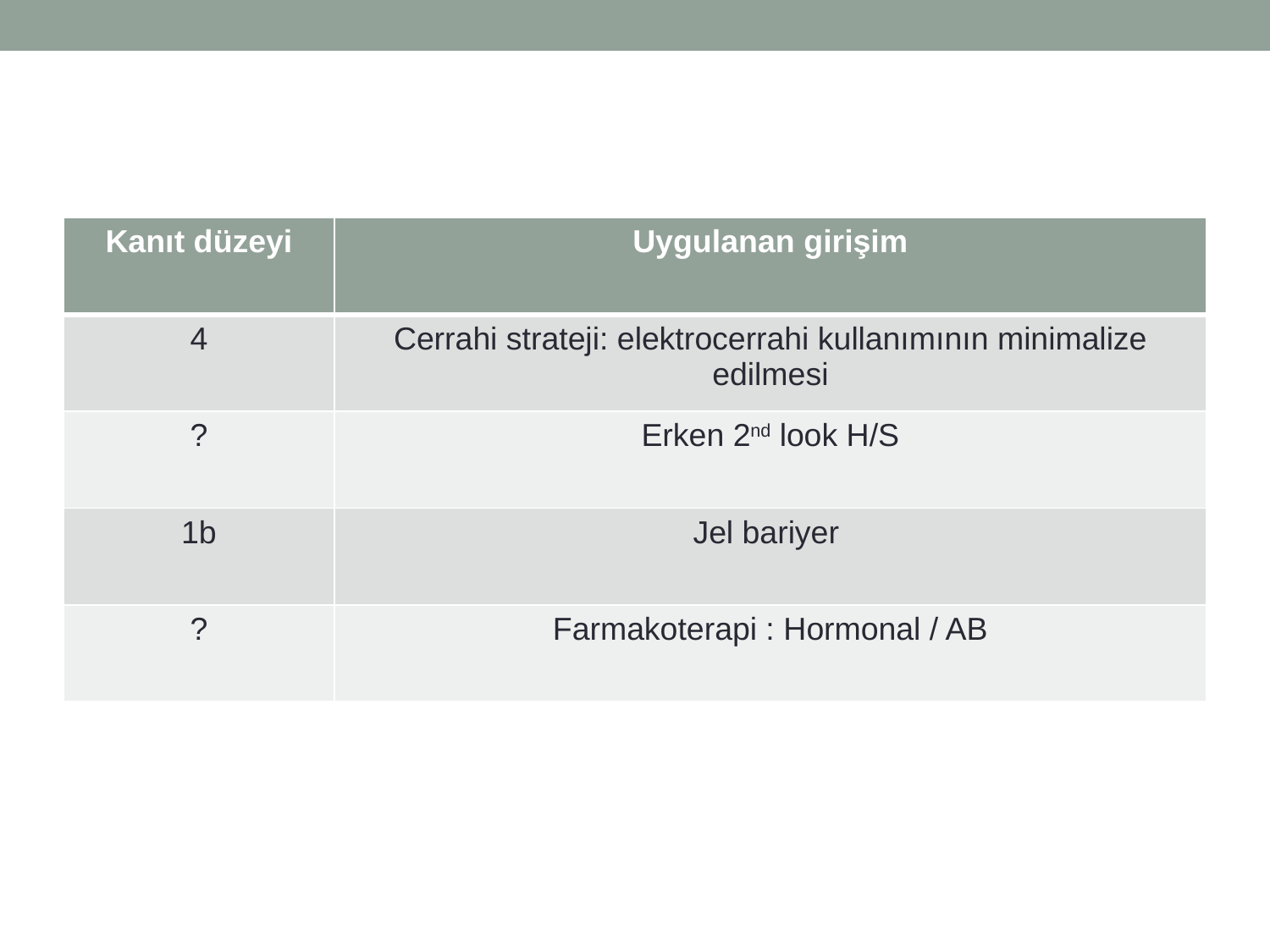

#
| Kanıt düzeyi | Uygulanan girişim |
| --- | --- |
| 4 | Cerrahi strateji: elektrocerrahi kullanımının minimalize edilmesi |
| ? | Erken 2nd look H/S |
| 1b | Jel bariyer |
| ? | Farmakoterapi : Hormonal / AB |